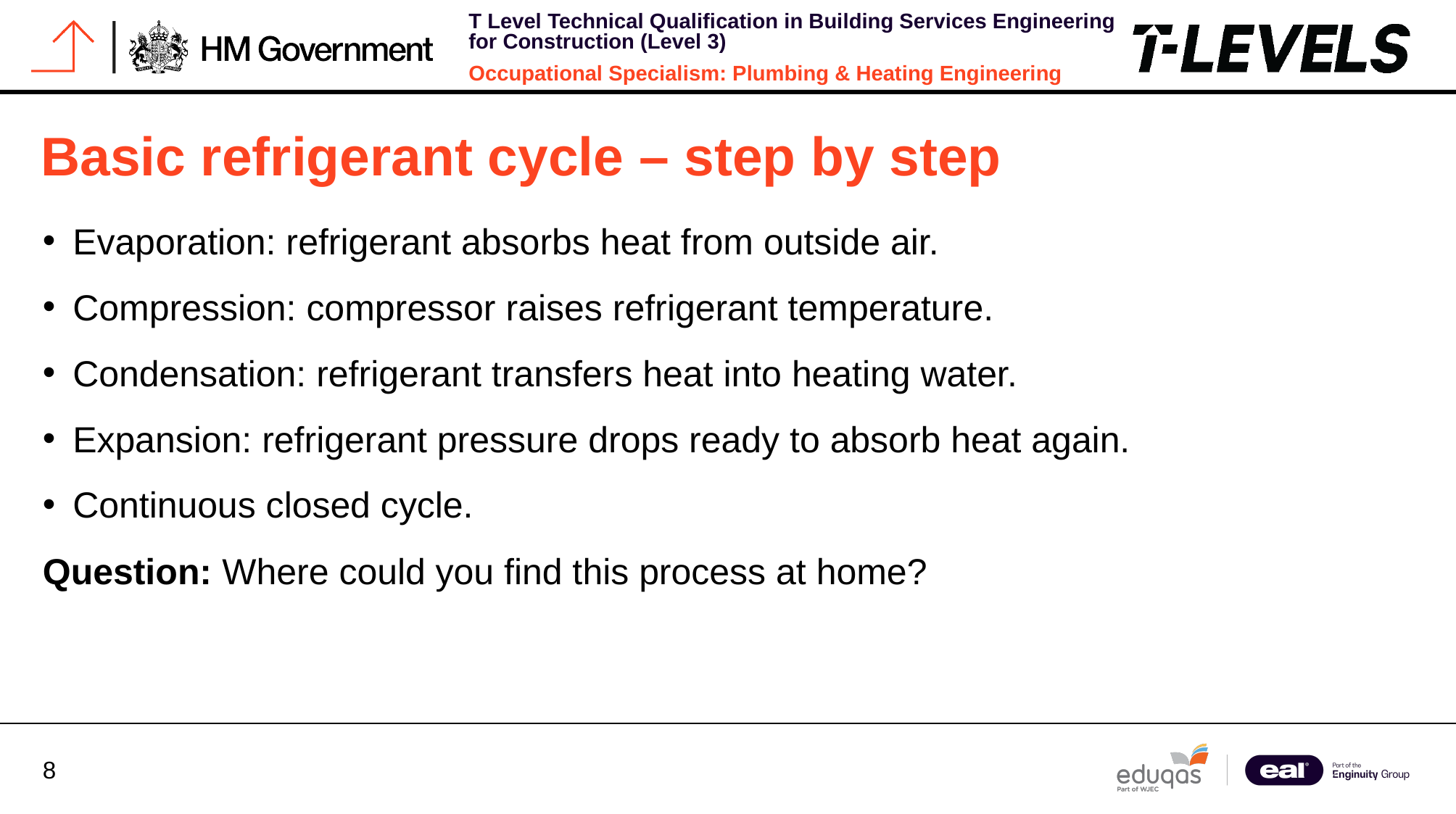

# Basic refrigerant cycle – step by step
Evaporation: refrigerant absorbs heat from outside air.
Compression: compressor raises refrigerant temperature.
Condensation: refrigerant transfers heat into heating water.
Expansion: refrigerant pressure drops ready to absorb heat again.
Continuous closed cycle.
Question: Where could you find this process at home?